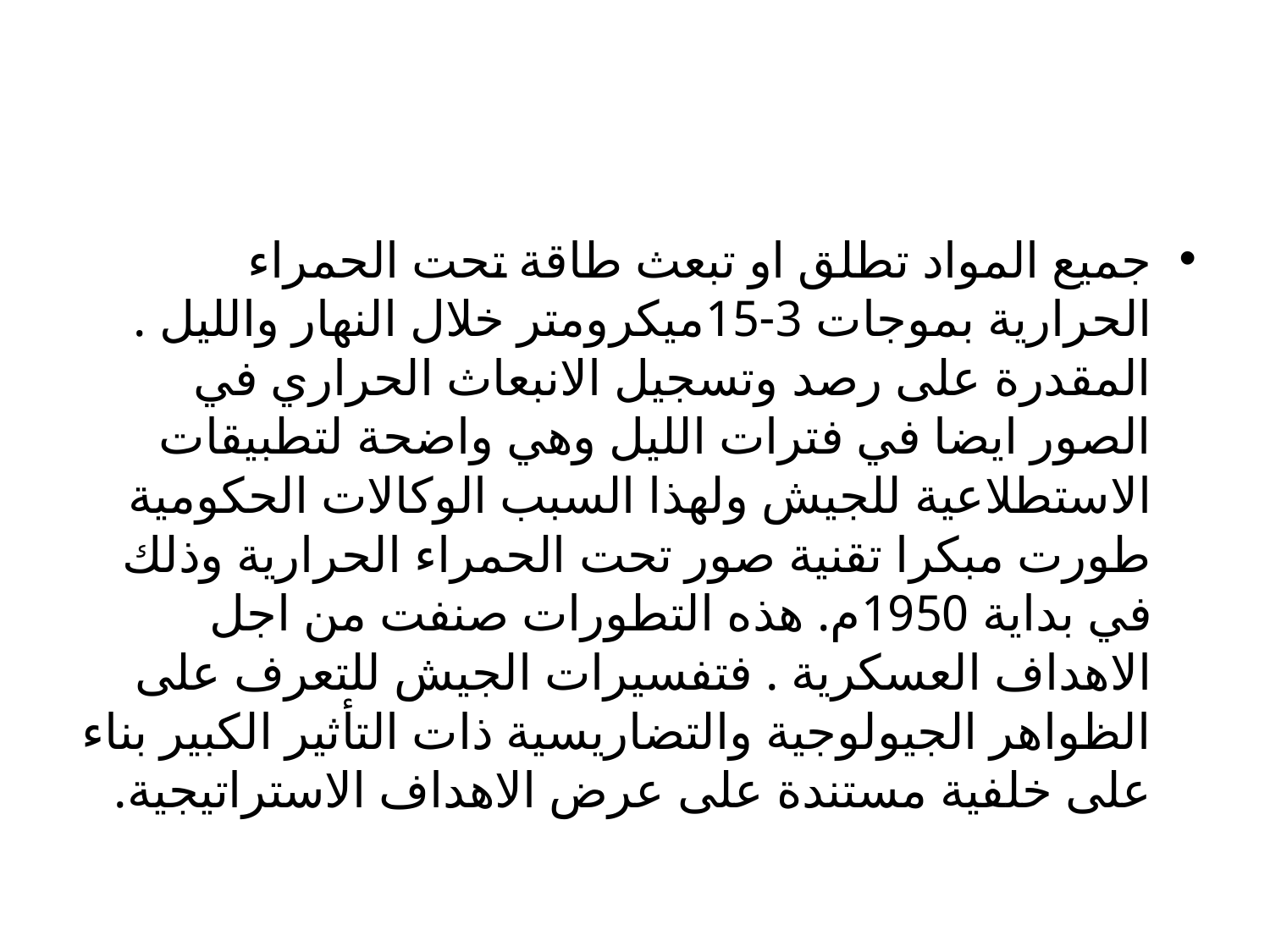

جميع المواد تطلق او تبعث طاقة تحت الحمراء الحرارية بموجات 3-15ميكرومتر خلال النهار والليل . المقدرة على رصد وتسجيل الانبعاث الحراري في الصور ايضا في فترات الليل وهي واضحة لتطبيقات الاستطلاعية للجيش ولهذا السبب الوكالات الحكومية طورت مبكرا تقنية صور تحت الحمراء الحرارية وذلك في بداية 1950م. هذه التطورات صنفت من اجل الاهداف العسكرية . فتفسيرات الجيش للتعرف على الظواهر الجيولوجية والتضاريسية ذات التأثير الكبير بناء على خلفية مستندة على عرض الاهداف الاستراتيجية.